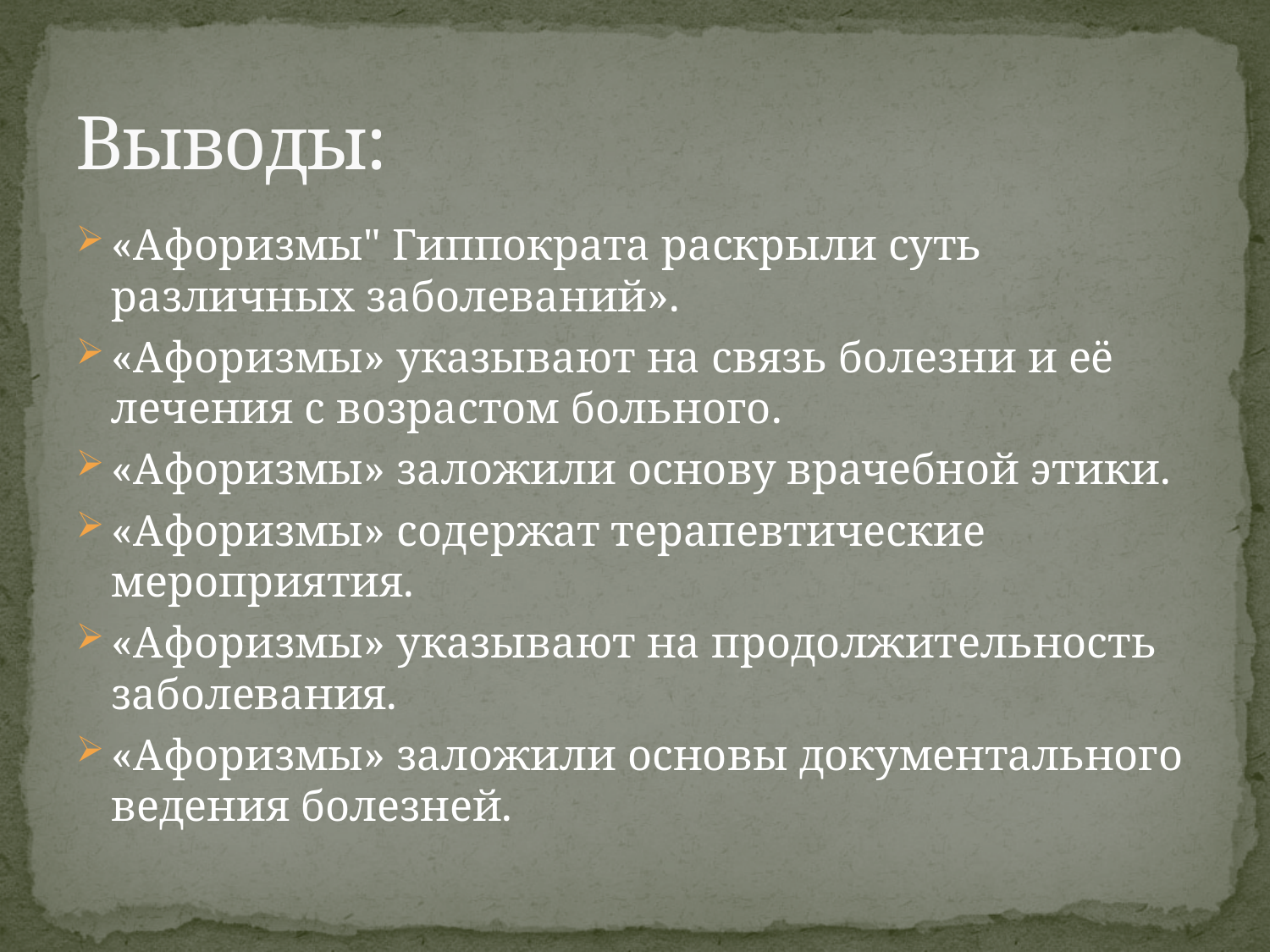

# Выводы:
«Афоризмы" Гиппократа раскрыли суть различных заболеваний».
«Афоризмы» указывают на связь болезни и её лечения с возрастом больного.
«Афоризмы» заложили основу врачебной этики.
«Афоризмы» содержат терапевтические мероприятия.
«Афоризмы» указывают на продолжительность заболевания.
«Афоризмы» заложили основы документального ведения болезней.